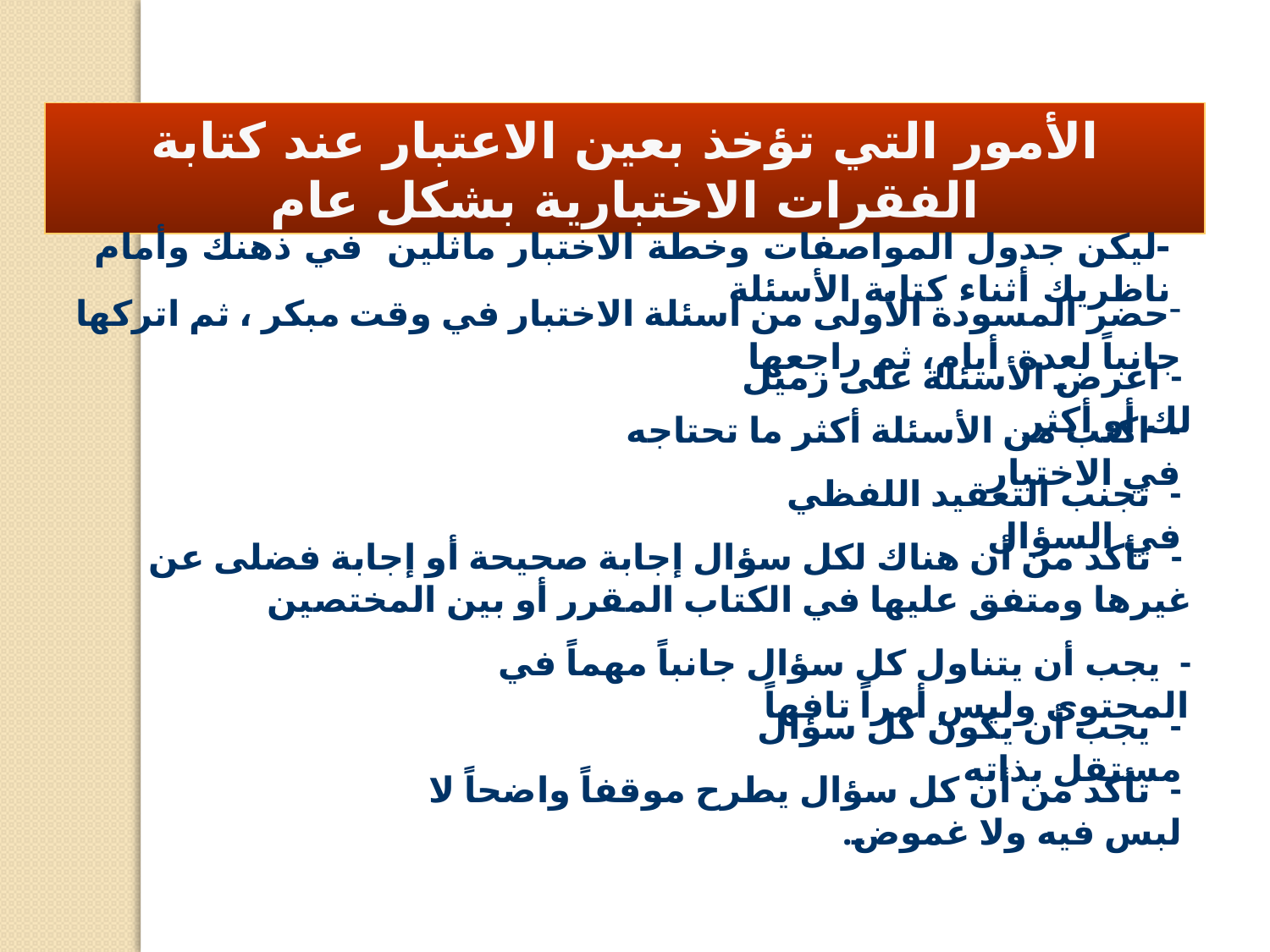

الأمور التي تؤخذ بعين الاعتبار عند كتابة الفقرات الاختبارية بشكل عام
-ليكن جدول المواصفات وخطة الاختبار ماثلين  في ذهنك وأمام ناظريك أثناء كتابة الأسئلة
حضر المسودة الأولى من أسئلة الاختبار في وقت مبكر ، ثم اتركها جانباً لعدة  أيام، ثم راجعها
 - اعرض الأسئلة على زميل لك أو أكثر
-  اكتب من الأسئلة أكثر ما تحتاجه في الاختبار
-  تجنب التعقيد اللفظي في السؤال
 -  تأكد من أن هناك لكل سؤال إجابة صحيحة أو إجابة فضلى عن غيرها ومتفق عليها في الكتاب المقرر أو بين المختصين
-  يجب أن يتناول كل سؤال جانباً مهماً في المحتوى وليس أمراً تافهاً
-  يجب أن يكون كل سؤال مستقل بذاته
-  تأكد من أن كل سؤال يطرح موقفاً واضحاً لا لبس فيه ولا غموض.